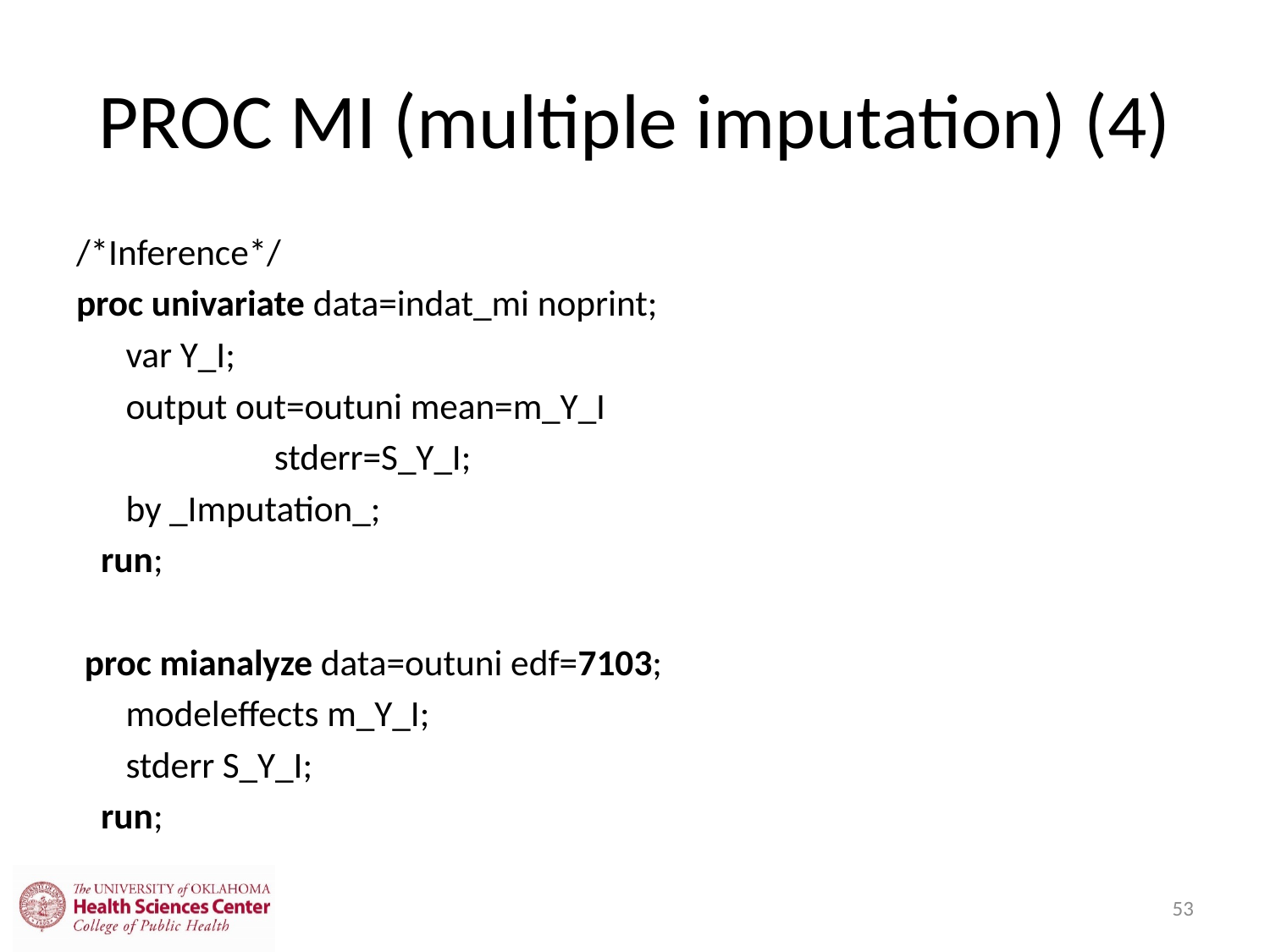

# PROC MI (multiple imputation) (4)
/*Inference*/
proc univariate data=indat_mi noprint;
      var Y_I;
      output out=outuni mean=m_Y_I
                        stderr=S_Y_I;
      by _Imputation_;
   run;

 proc mianalyze data=outuni edf=7103;
      modeleffects m_Y_I;
      stderr S_Y_I;
   run;
53